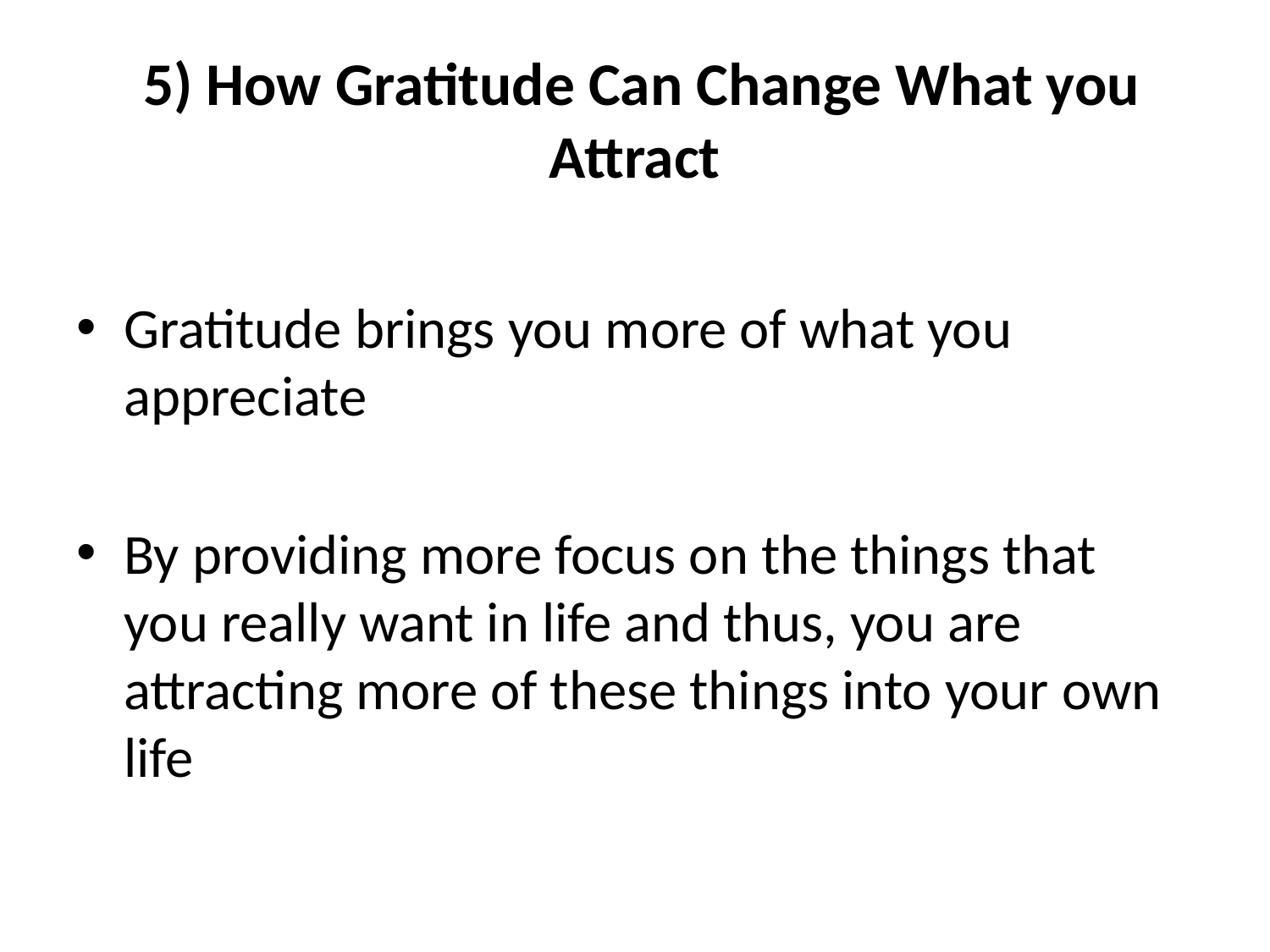

# 5) How Gratitude Can Change What you Attract
Gratitude brings you more of what you appreciate

By providing more focus on the things that you really want in life and thus, you are attracting more of these things into your own life